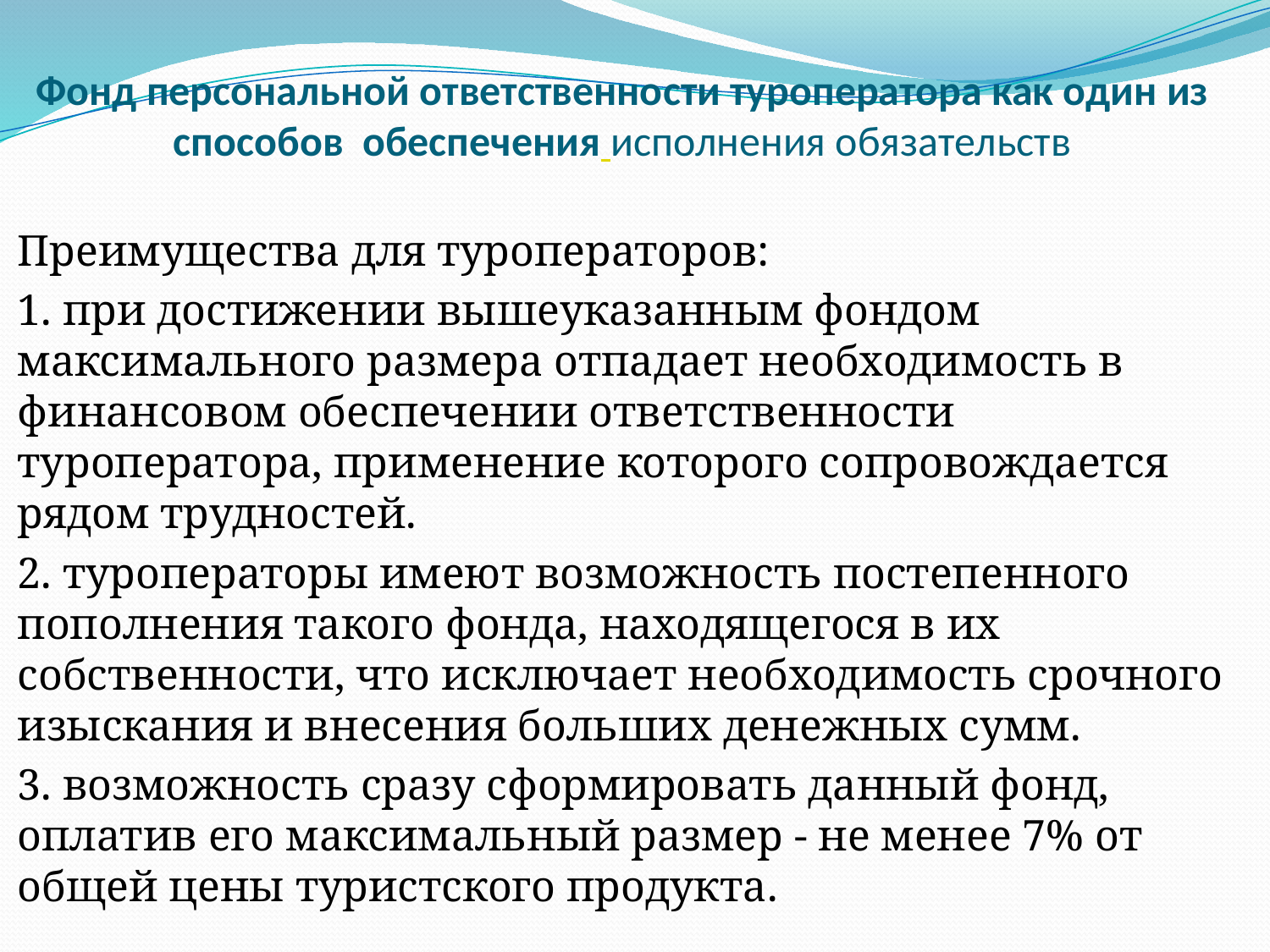

Фонд персональной ответственности туроператора как один из способов  обеспечения исполнения обязательств

Преимущества для туроператоров:
1. при достижении вышеуказанным фондом максимального размера отпадает необходимость в финансовом обеспечении ответственности туроператора, применение которого сопровождается рядом трудностей.
2. туроператоры имеют возможность постепенного пополнения такого фонда, находящегося в их собственности, что исключает необходимость срочного изыскания и внесения больших денежных сумм.
3. возможность сразу сформировать данный фонд, оплатив его максимальный размер - не менее 7% от общей цены туристского продукта.